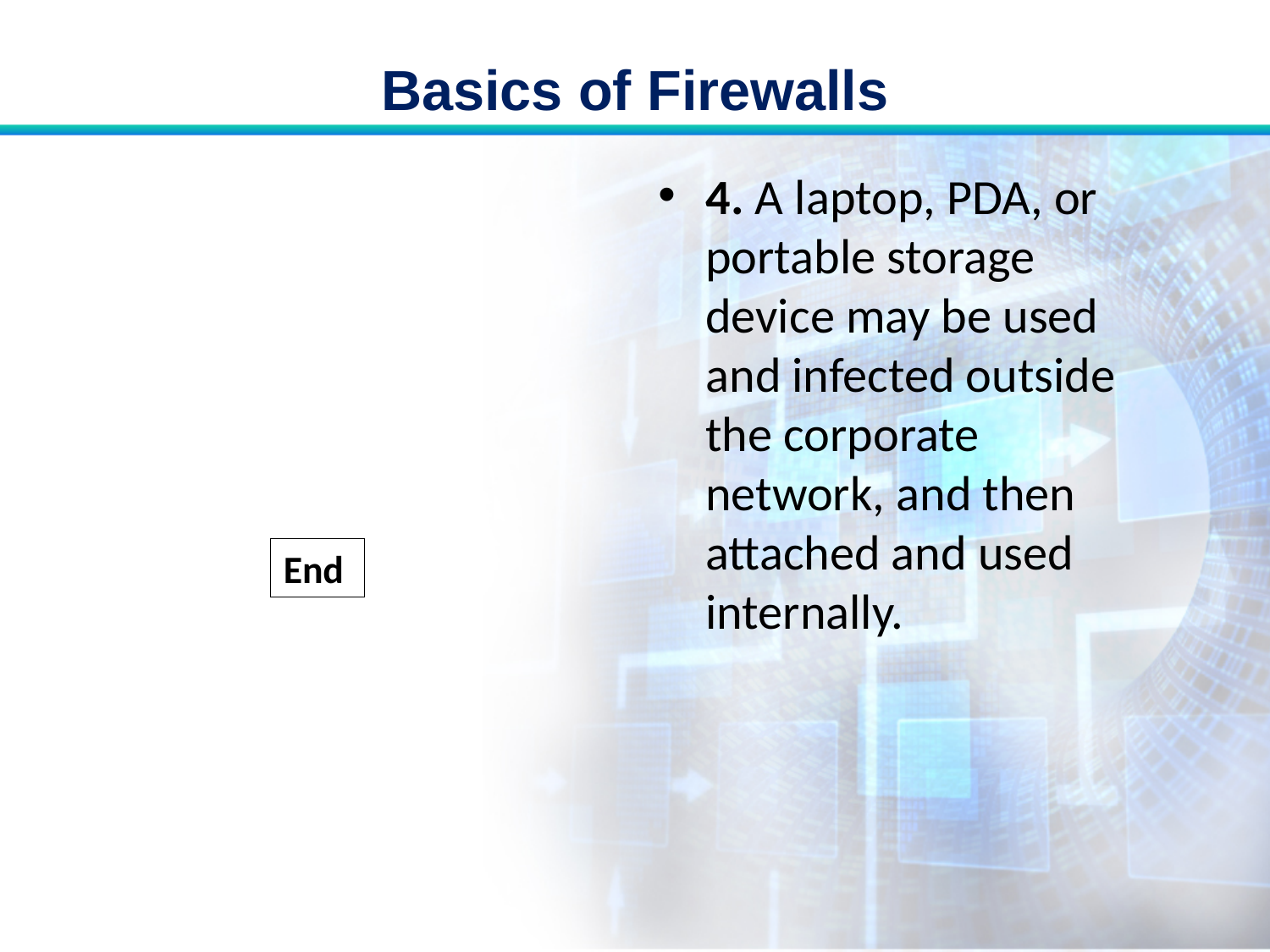

# Basics of Firewalls
4. A laptop, PDA, or portable storage device may be used and infected outside the corporate network, and then attached and used internally.
End